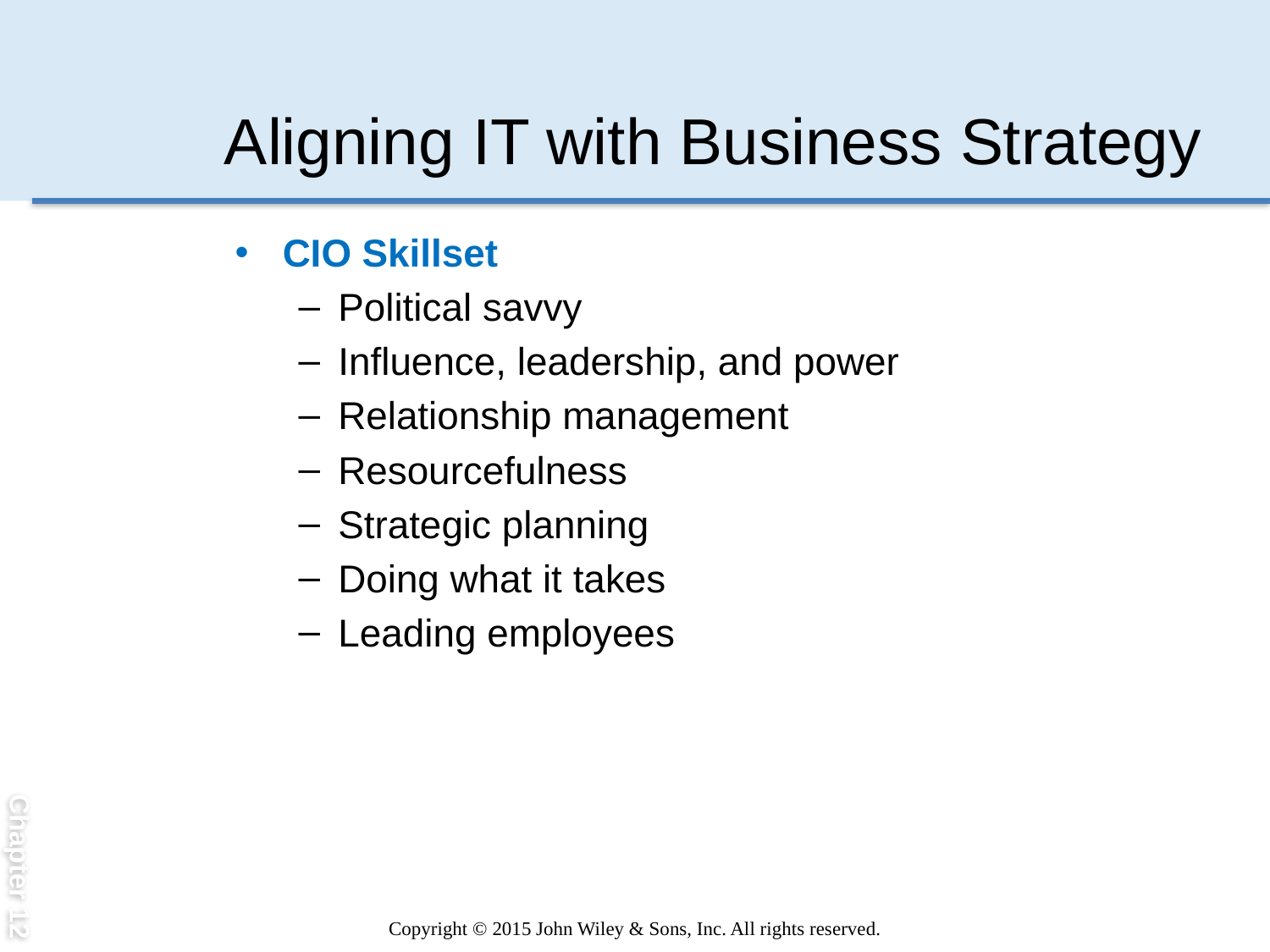

Chapter 12
Aligning IT with Business Strategy
CIO Skillset
Political savvy
Influence, leadership, and power
Relationship management
Resourcefulness
Strategic planning
Doing what it takes
Leading employees